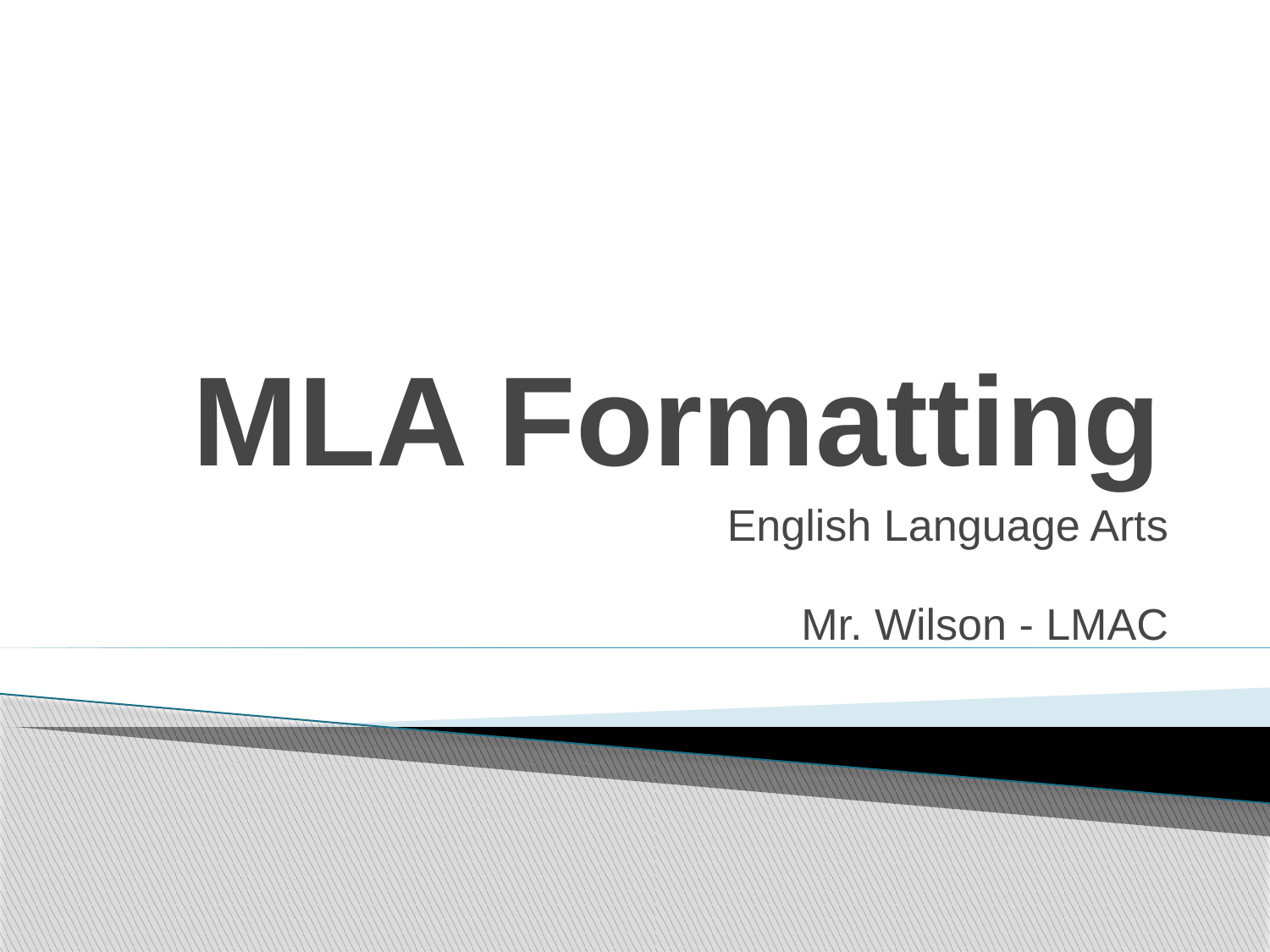

# MLA Formatting
English Language Arts

Mr. Wilson - LMAC